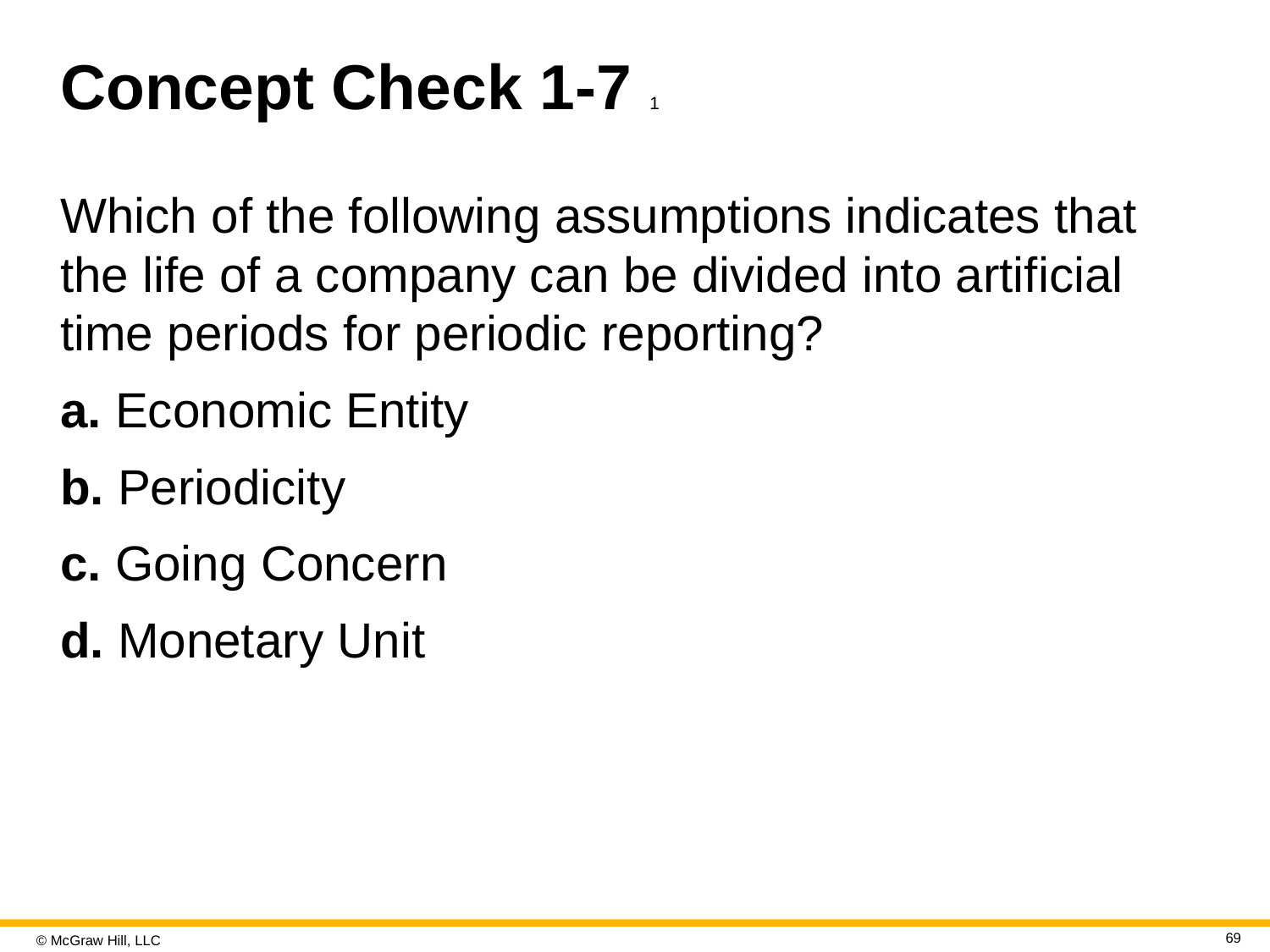

# Concept Check 1-7 1
Which of the following assumptions indicates that the life of a company can be divided into artificial time periods for periodic reporting?
a. Economic Entity
b. Periodicity
c. Going Concern
d. Monetary Unit
69